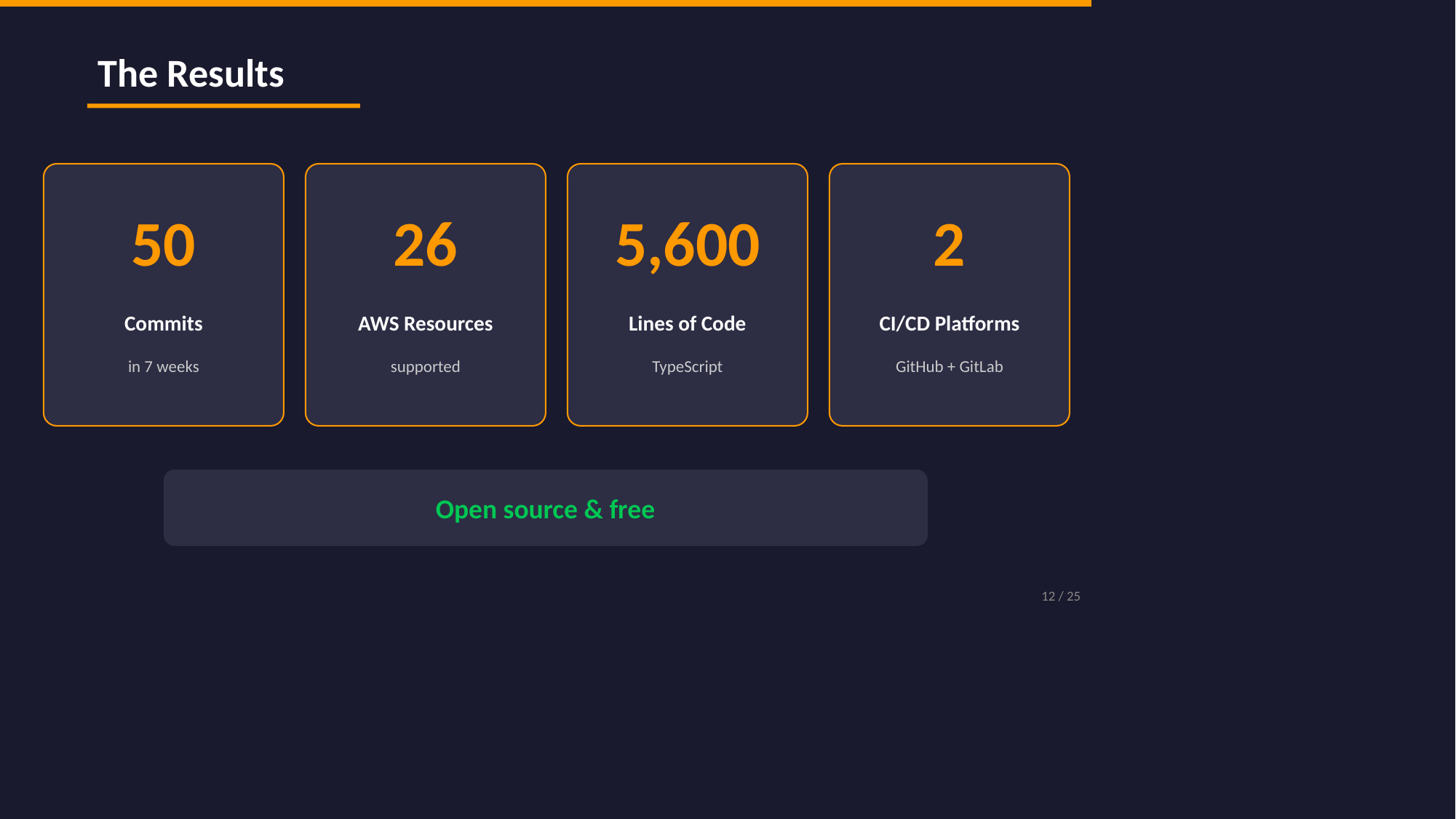

The Results

50
26
5,600
2
Commits
AWS Resources
Lines of Code
CI/CD Platforms
in 7 weeks
supported
TypeScript
GitHub + GitLab

Open source & free
12 / 25